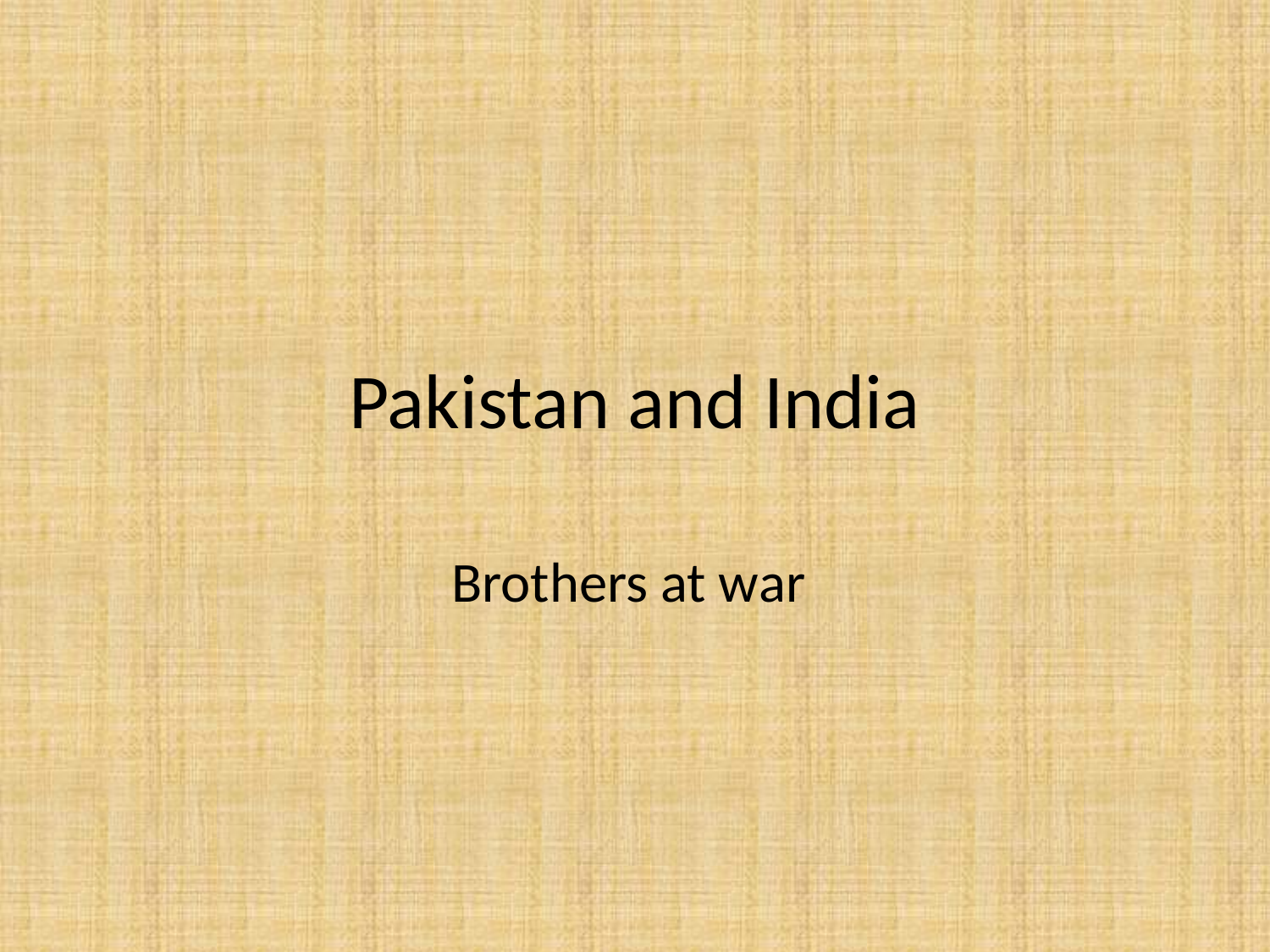

# Pakistan and India
Brothers at war